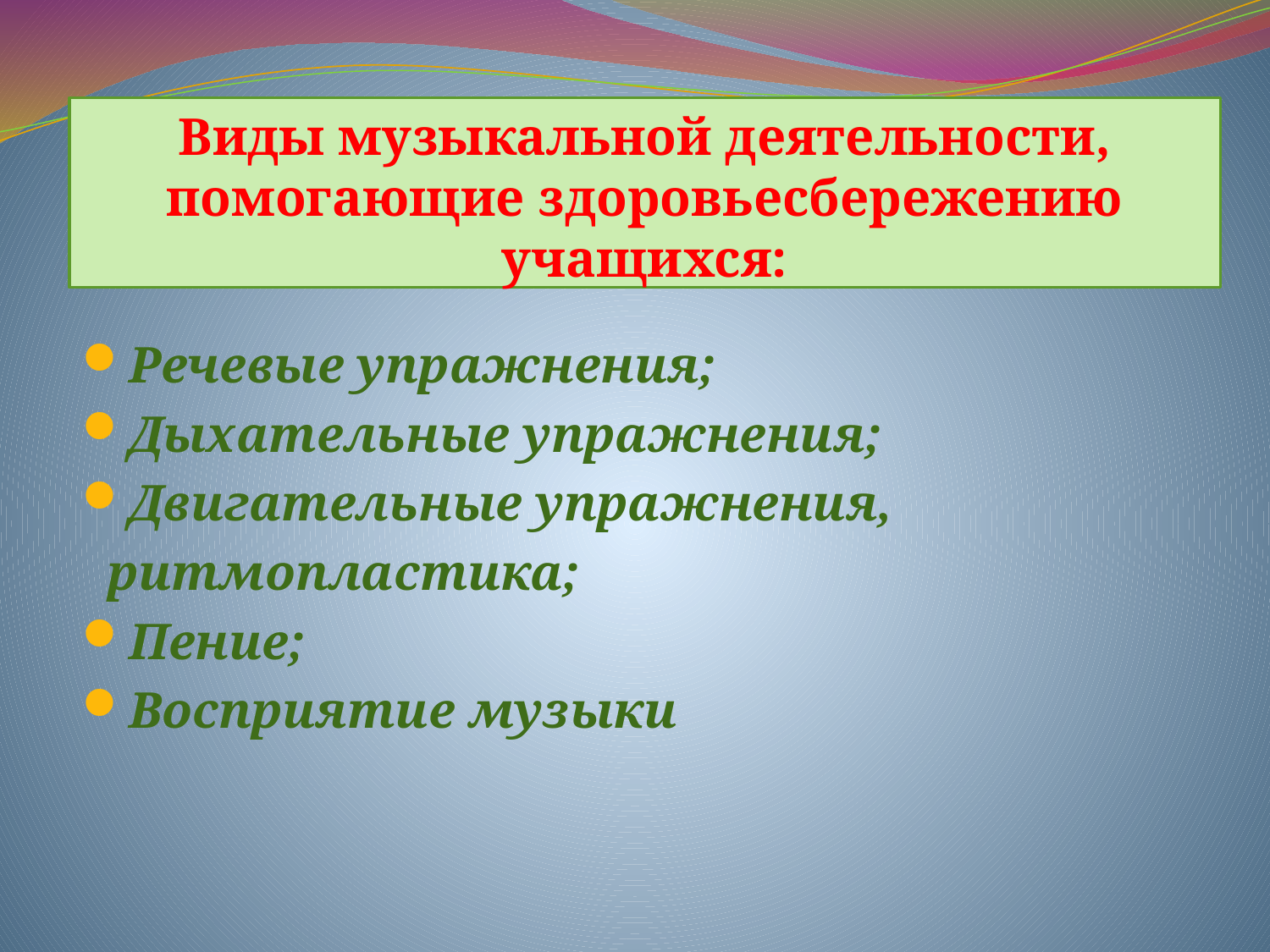

# Виды музыкальной деятельности, помогающие здоровьесбережению учащихся:
Речевые упражнения;
Дыхательные упражнения;
Двигательные упражнения,
  ритмопластика;
Пение;
Восприятие музыки